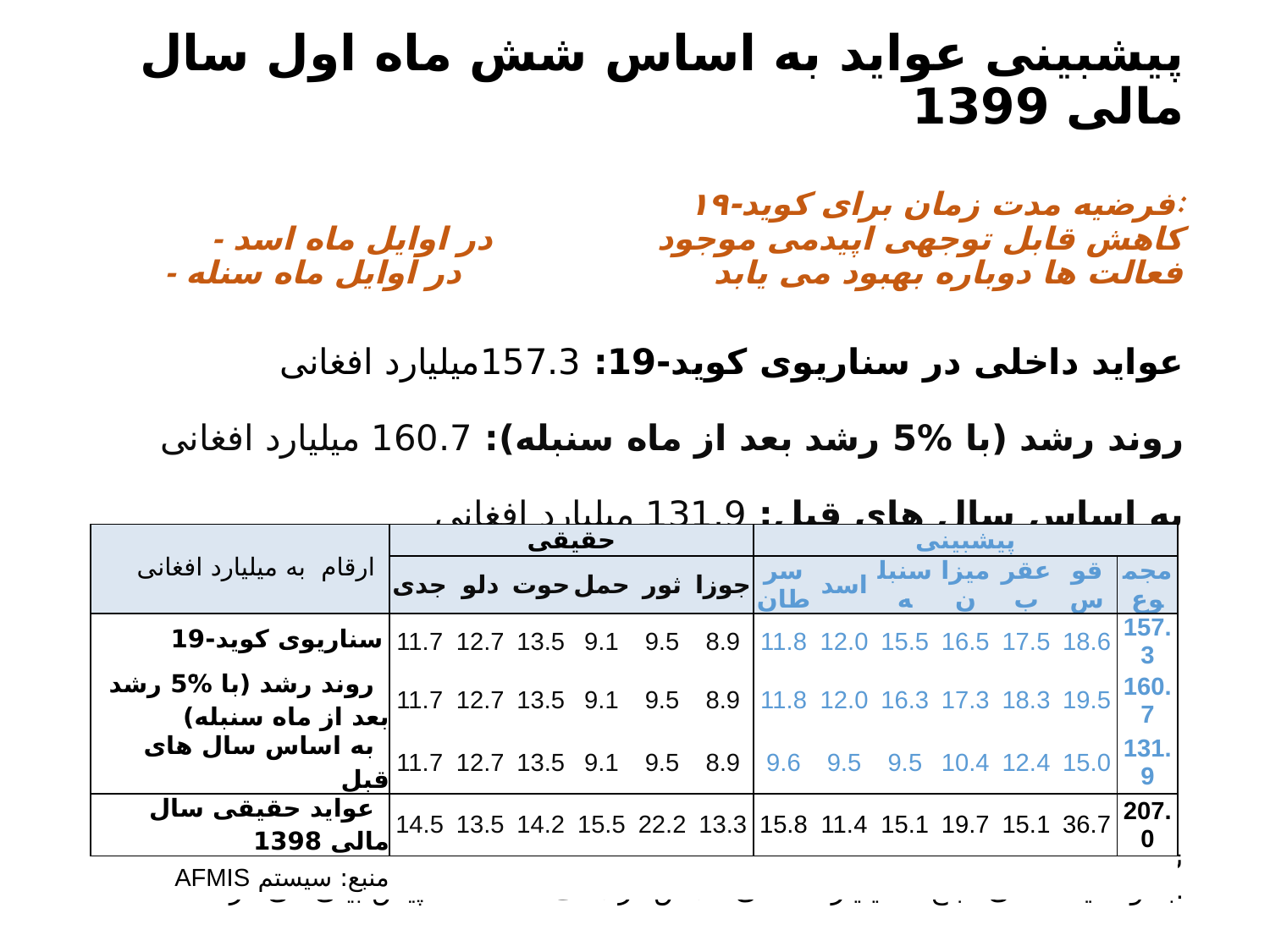

پیشبینی عواید به اساس شش ماه اول سال مالی 1399
فرضیه مدت زمان برای کوید-۱۹:
    - کاهش قابل توجهی اپیدمی موجود               در اوایل ماه اسد
    - فعالت ها دوباره بهبود می یابد                       در اوایل ماه سنله

عواید داخلی در سناریوی کوید-19: 157.3میلیارد افغانی

روند رشد (با %5 رشد بعد از ماه سنبله): 160.7 میلیارد افغانی

به اساس سال های قبل: 131.9 میلیارد افغانی

#
| ارقام به میلیارد افغانی | حقیقی |  |  |  |  |  | پیشبینی |  |  |  |  |  |  |
| --- | --- | --- | --- | --- | --- | --- | --- | --- | --- | --- | --- | --- | --- |
|  | جدی | دلو | حوت | حمل | ثور | جوزا | سرطان | اسد | سنبله | میزان | عقرب | قوس | مجموع |
| سناریوی کوید-19 | 11.7 | 12.7 | 13.5 | 9.1 | 9.5 | 8.9 | 11.8 | 12.0 | 15.5 | 16.5 | 17.5 | 18.6 | 157.3 |
| روند رشد (با %َ5 رشد بعد از ماه سنبله) | 11.7 | 12.7 | 13.5 | 9.1 | 9.5 | 8.9 | 11.8 | 12.0 | 16.3 | 17.3 | 18.3 | 19.5 | 160.7 |
| به اساس سال های قبل | 11.7 | 12.7 | 13.5 | 9.1 | 9.5 | 8.9 | 9.6 | 9.5 | 9.5 | 10.4 | 12.4 | 15.0 | 131.9 |
| عواید حقیقی سال مالی 1398 | 14.5 | 13.5 | 14.2 | 15.5 | 22.2 | 13.3 | 15.8 | 11.4 | 15.1 | 19.7 | 15.1 | 36.7 | 207.0 |
| منبع: سیستم AFMIS |  |  |  |  |  |  |  |  |  |  |  |  |  |
نوت: نظر به سناریوی کوید-19 مبلغ 162.3 میلیارد افغانی هدف تعیین گردیده بود، اما با توجه به وضعیت فعلی مبلغ 5 میلیارد افغانی کاهش در هدف داده شده پیش بینی می گردد.